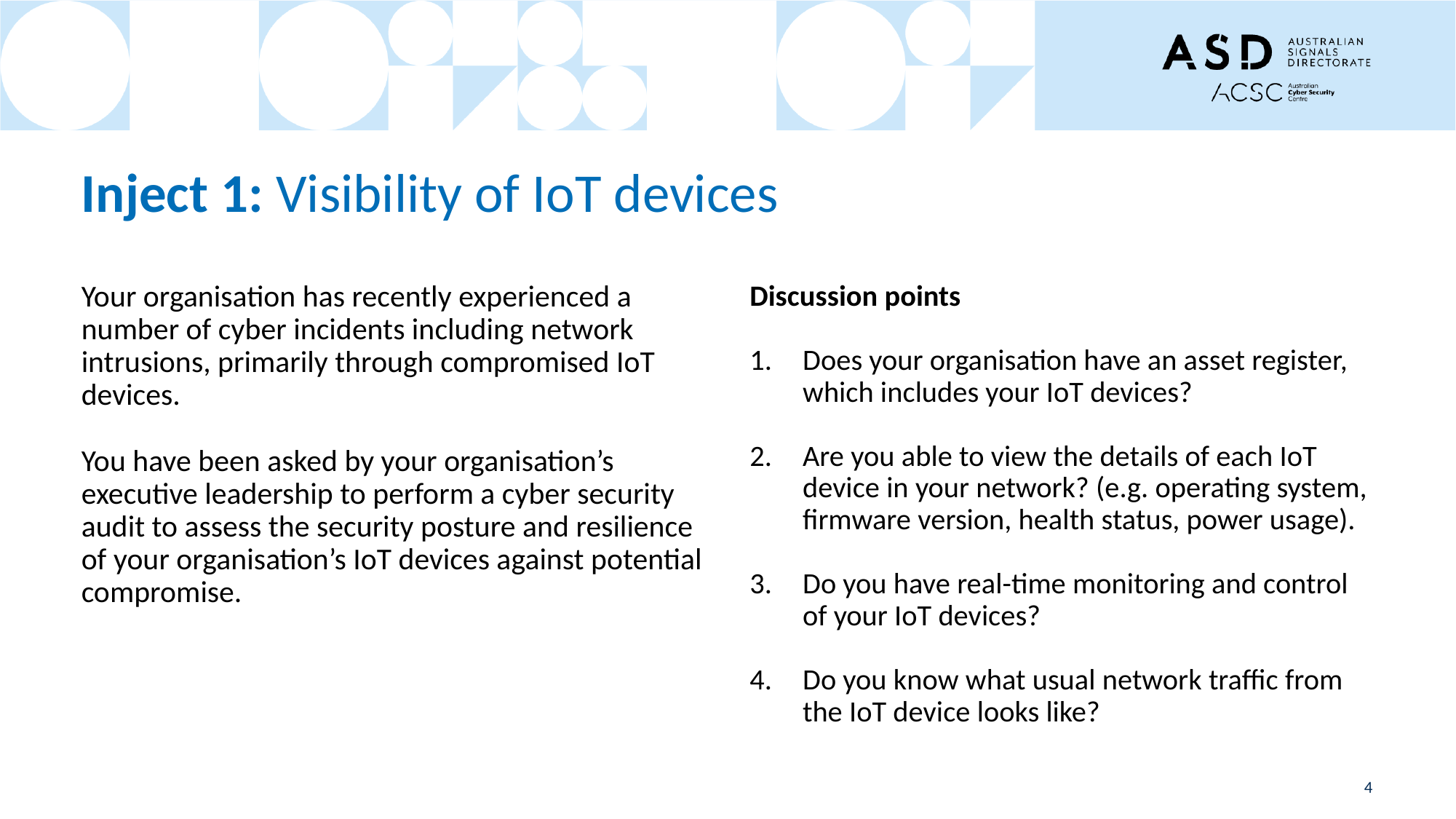

# Inject 1: Visibility of IoT devices
Your organisation has recently experienced a number of cyber incidents including network intrusions, primarily through compromised IoT devices.
You have been asked by your organisation’s executive leadership to perform a cyber security audit to assess the security posture and resilience of your organisation’s IoT devices against potential compromise.
Discussion points
Does your organisation have an asset register, which includes your IoT devices?
Are you able to view the details of each IoT device in your network? (e.g. operating system, firmware version, health status, power usage).
Do you have real-time monitoring and control of your IoT devices?
Do you know what usual network traffic from the IoT device looks like?
4